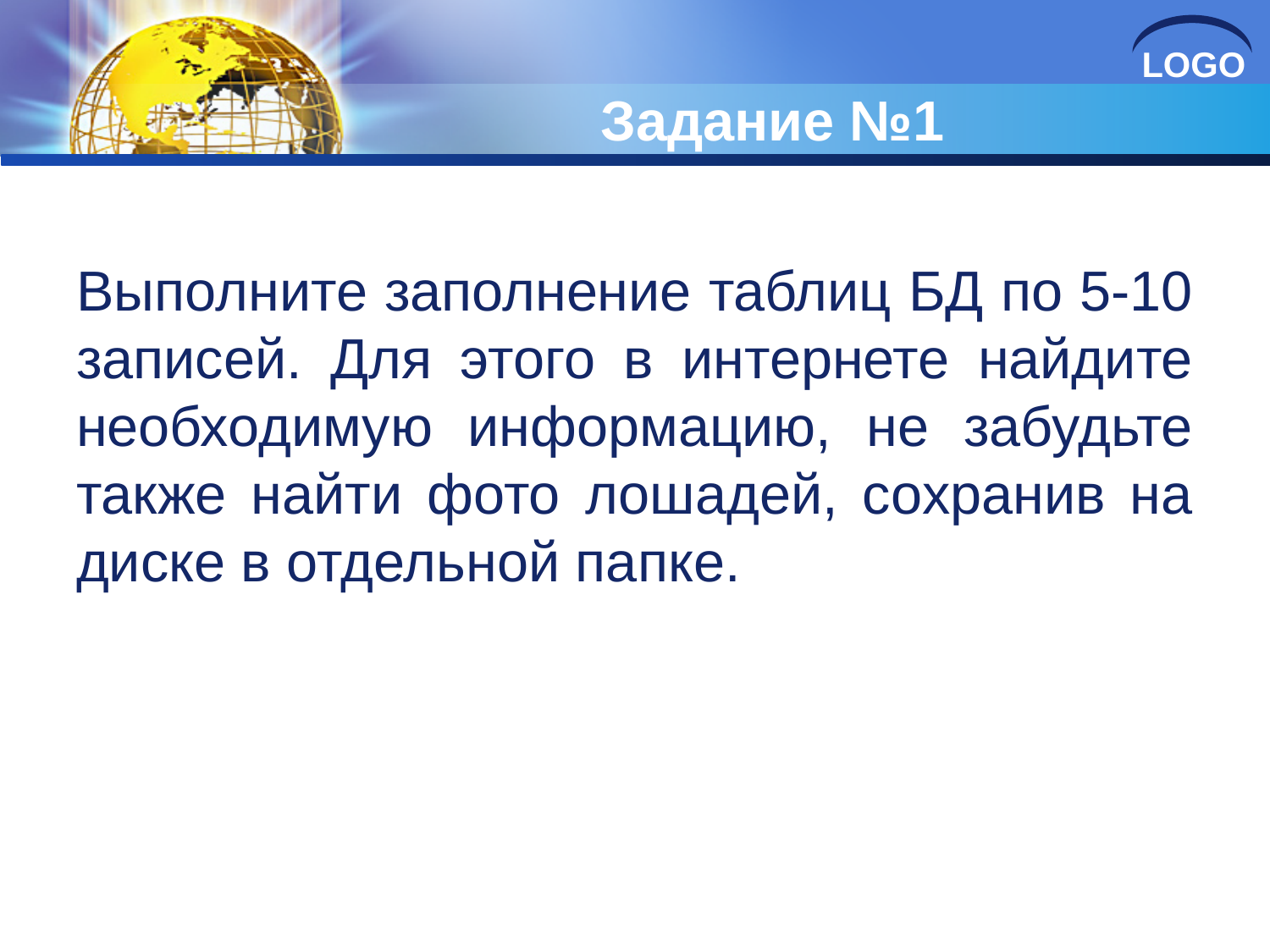

# Задание №1

Выполните заполнение таблиц БД по 5-10 записей. Для этого в интернете найдите необходимую информацию, не забудьте также найти фото лошадей, сохранив на диске в отдельной папке.